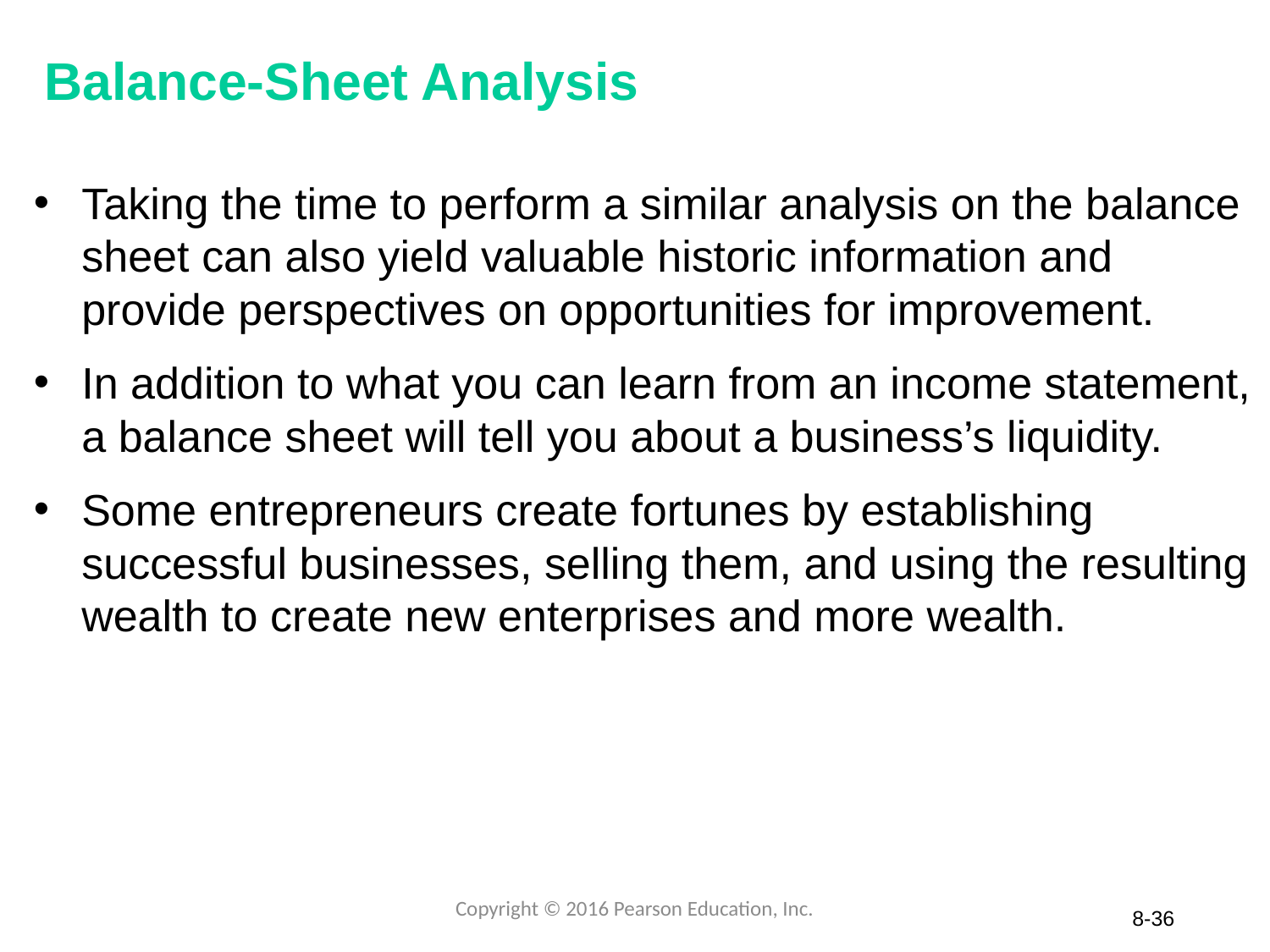

# Balance-Sheet Analysis
Taking the time to perform a similar analysis on the balance sheet can also yield valuable historic information and provide perspectives on opportunities for improvement.

In addition to what you can learn from an income statement, a balance sheet will tell you about a business’s liquidity.

Some entrepreneurs create fortunes by establishing successful businesses, selling them, and using the resulting wealth to create new enterprises and more wealth.

Copyright © 2016 Pearson Education, Inc.